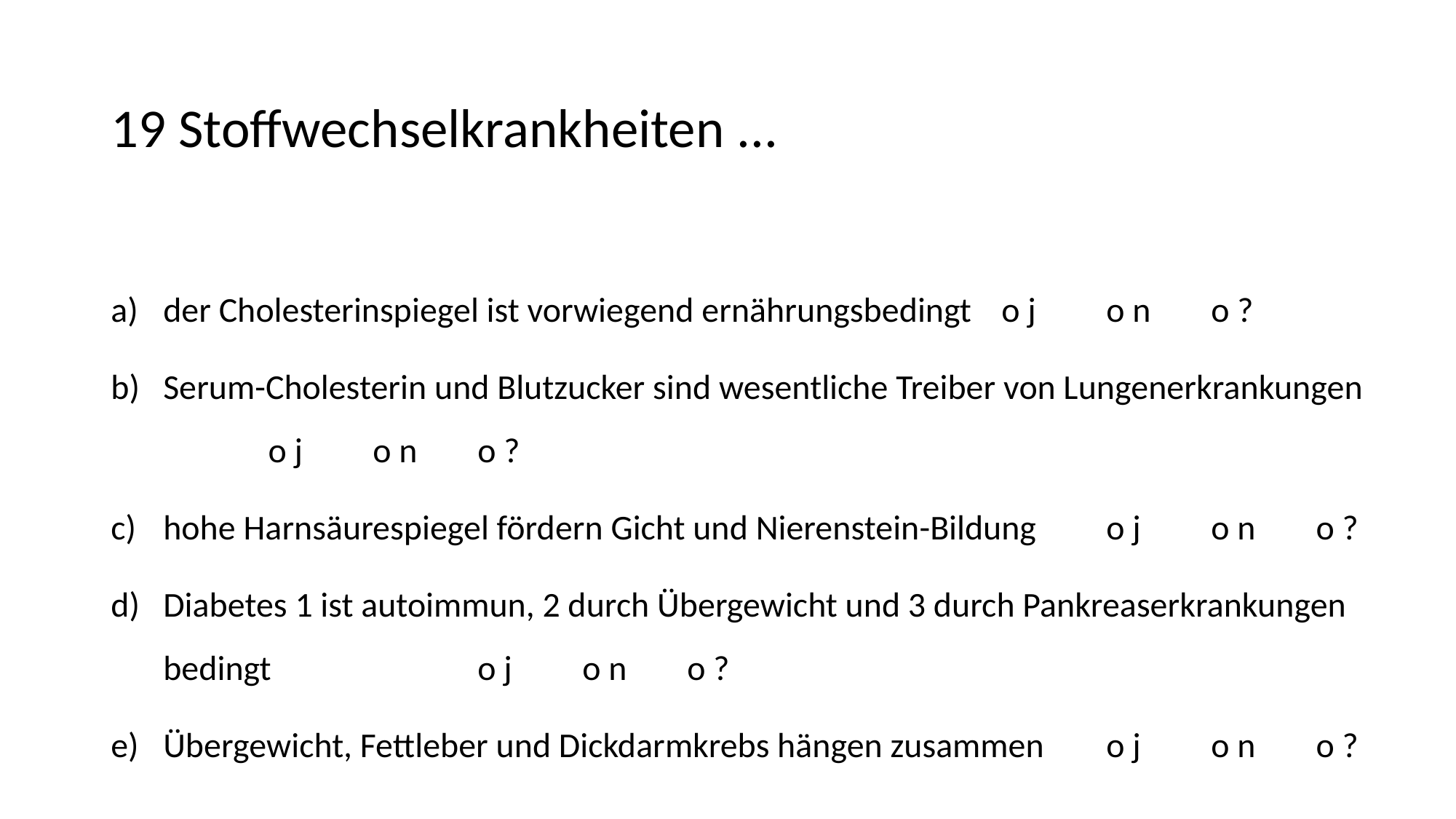

# 19 Stoffwechselkrankheiten ...
der Cholesterinspiegel ist vorwiegend ernährungsbedingt	o j	o n	o ?
Serum-Cholesterin und Blutzucker sind wesentliche Treiber von Lungenerkrankungen										o j	o n	o ?
hohe Harnsäurespiegel fördern Gicht und Nierenstein-Bildung	o j	o n	o ?
Diabetes 1 ist autoimmun, 2 durch Übergewicht und 3 durch Pankreaserkrankungen bedingt								o j	o n	o ?
Übergewicht, Fettleber und Dickdarmkrebs hängen zusammen	o j	o n	o ?